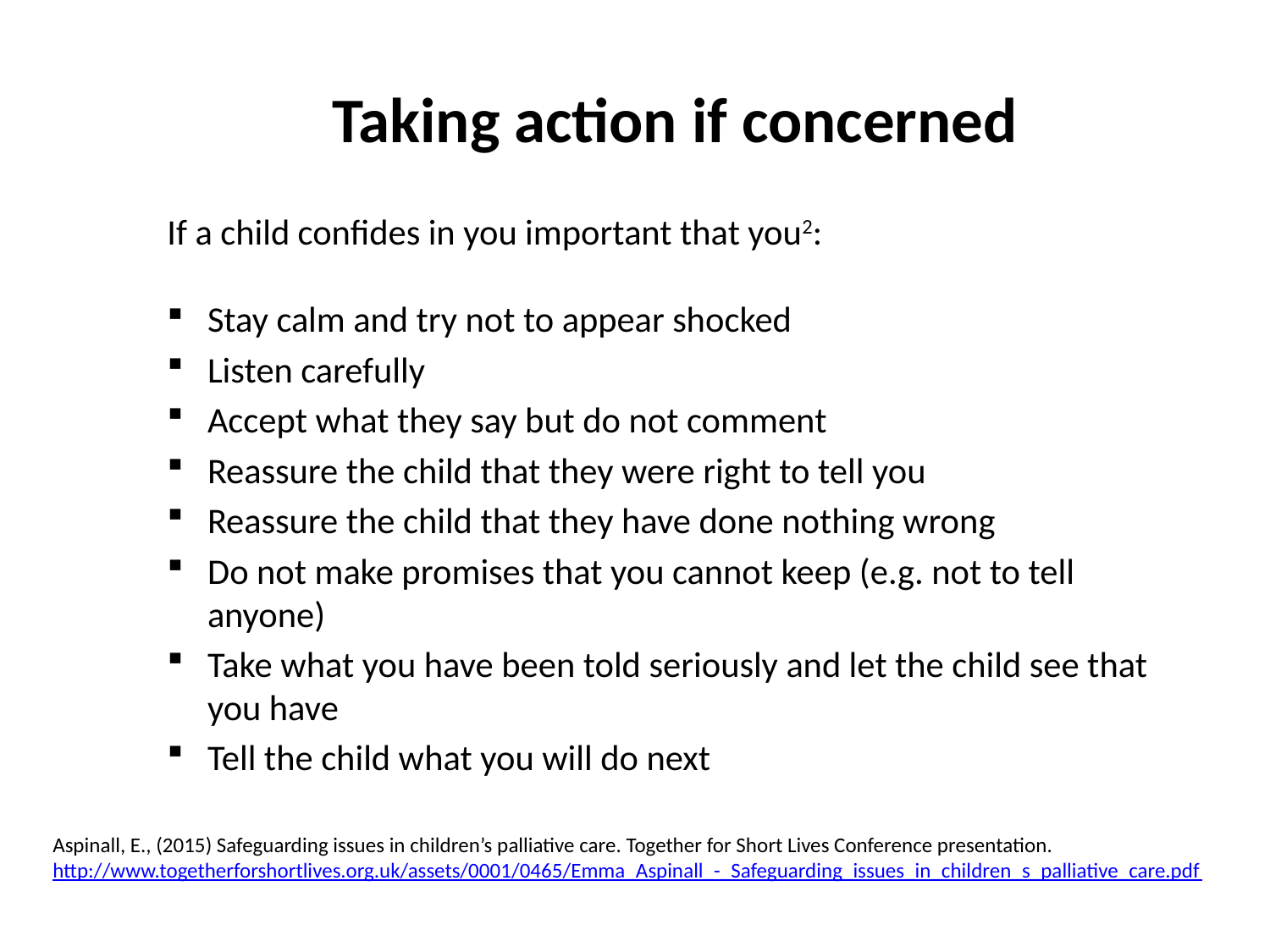

Taking action if concerned
If a child confides in you important that you2:

Stay calm and try not to appear shocked
Listen carefully
Accept what they say but do not comment
Reassure the child that they were right to tell you
Reassure the child that they have done nothing wrong
Do not make promises that you cannot keep (e.g. not to tell anyone)
Take what you have been told seriously and let the child see that you have
Tell the child what you will do next
Aspinall, E., (2015) Safeguarding issues in children’s palliative care. Together for Short Lives Conference presentation. http://www.togetherforshortlives.org.uk/assets/0001/0465/Emma_Aspinall_-_Safeguarding_issues_in_children_s_palliative_care.pdf